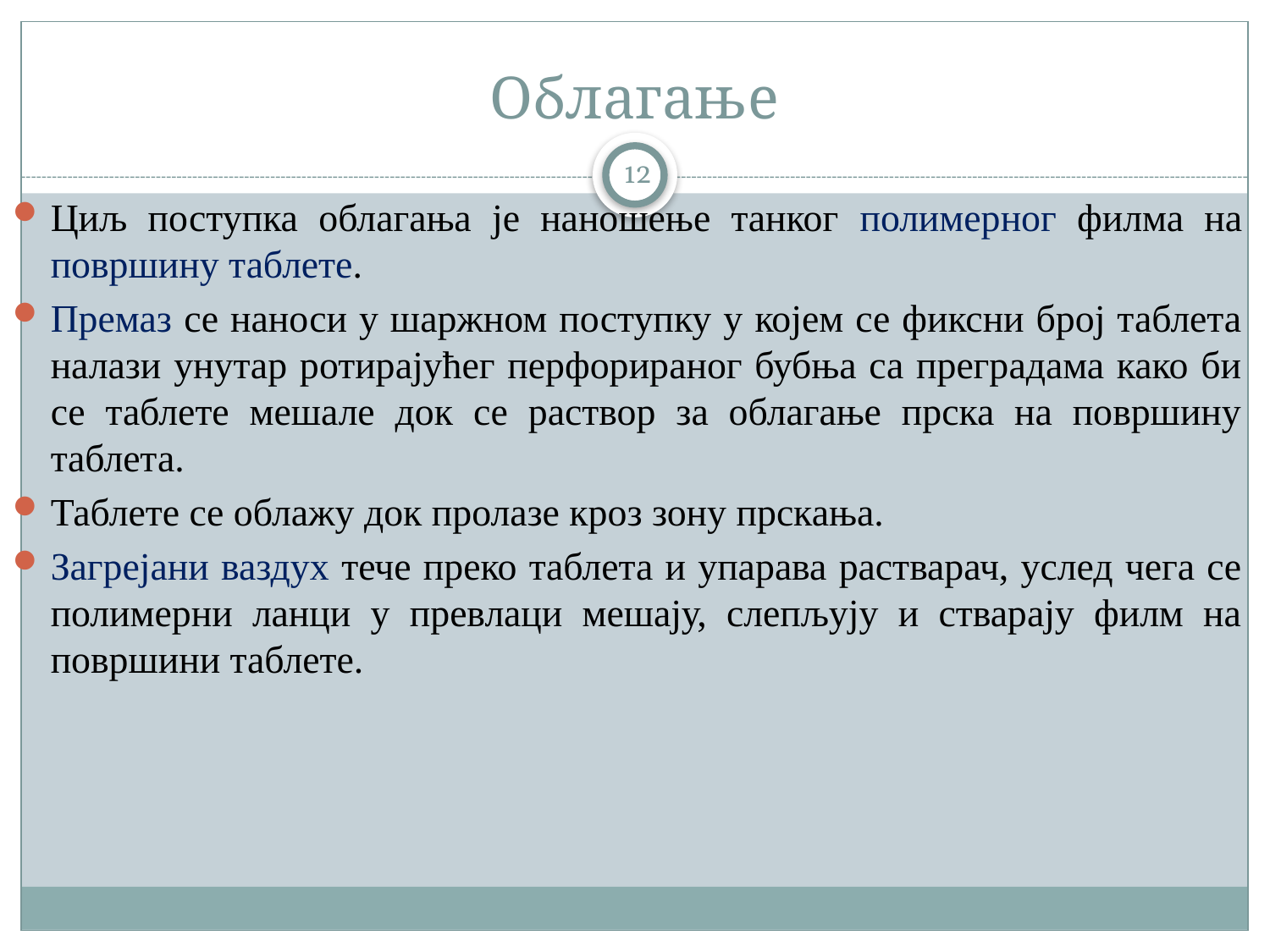

# Облагање
12
Циљ поступка облагања је наношење танког полимерног филма на површину таблете.
Премаз се наноси у шаржном поступку у којем се фиксни број таблета налази унутар ротирајућег перфорираног бубња са преградама како би се таблете мешале док се раствор за облагање прска на површину таблета.
Таблете се облажу док пролазе кроз зону прскања.
Загрејани ваздух тече преко таблета и упарава растварач, услед чега се полимерни ланци у превлаци мешају, слепљују и стварају филм на површини таблете.